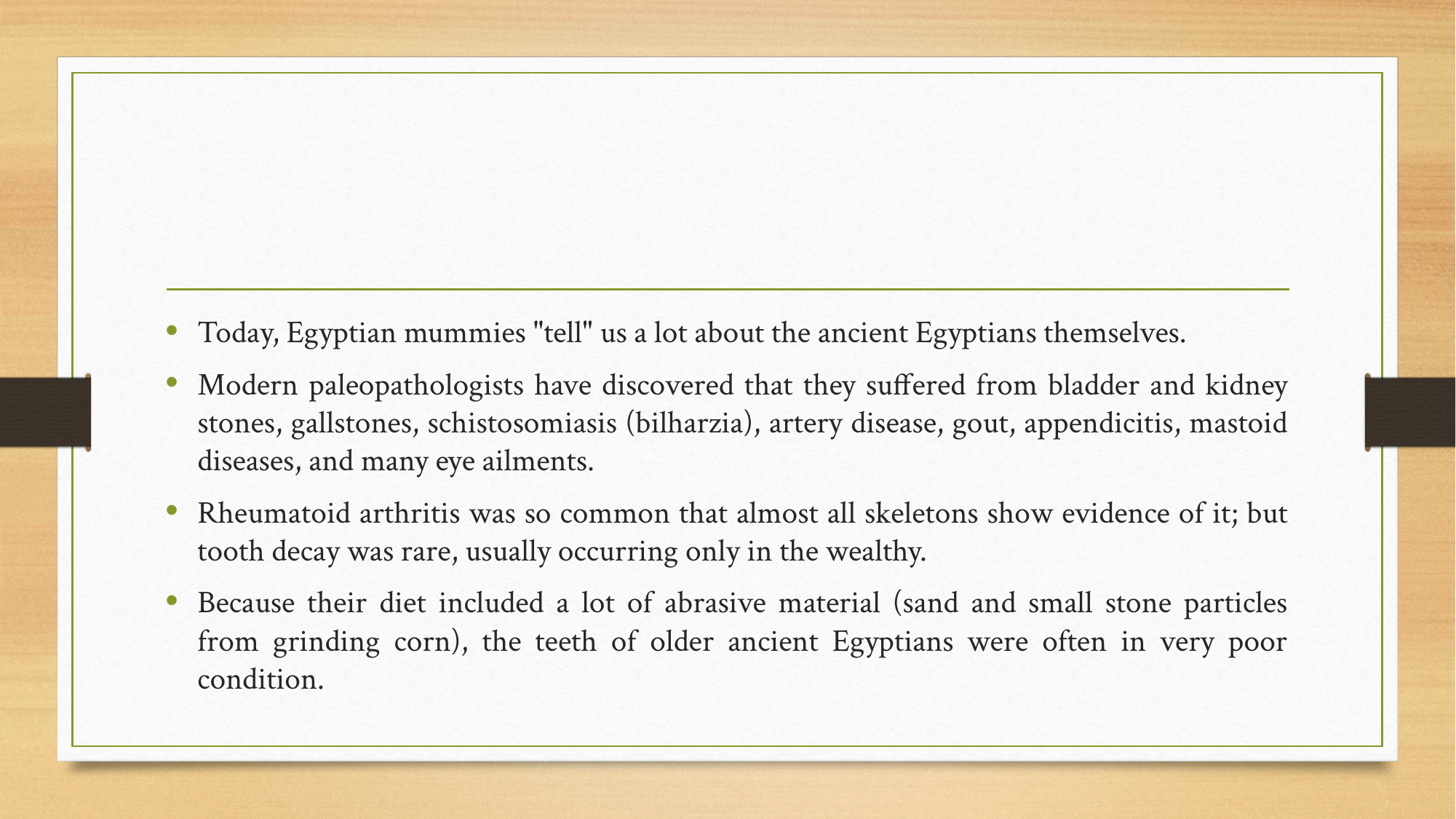

Today, Egyptian mummies "tell" us a lot about the ancient Egyptians themselves.
Modern paleopathologists have discovered that they suffered from bladder and kidney stones, gallstones, schistosomiasis (bilharzia), artery disease, gout, appendicitis, mastoid diseases, and many eye ailments.
Rheumatoid arthritis was so common that almost all skeletons show evidence of it; but tooth decay was rare, usually occurring only in the wealthy.
Because their diet included a lot of abrasive material (sand and small stone particles from grinding corn), the teeth of older ancient Egyptians were often in very poor condition.